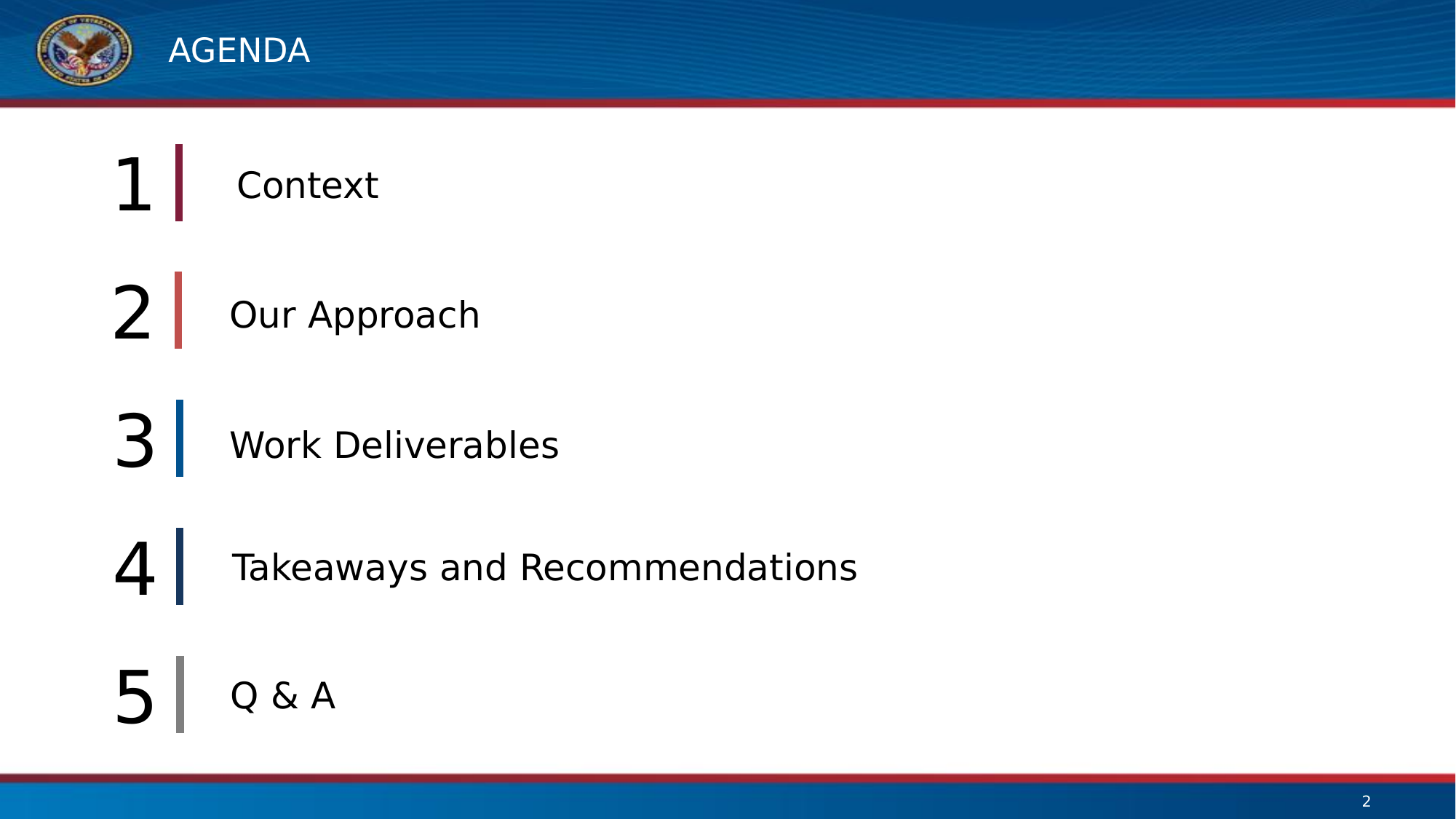

# agenda
1
Context
2
Our Approach
3
Work Deliverables
4
Takeaways and Recommendations
5
Q & A
2